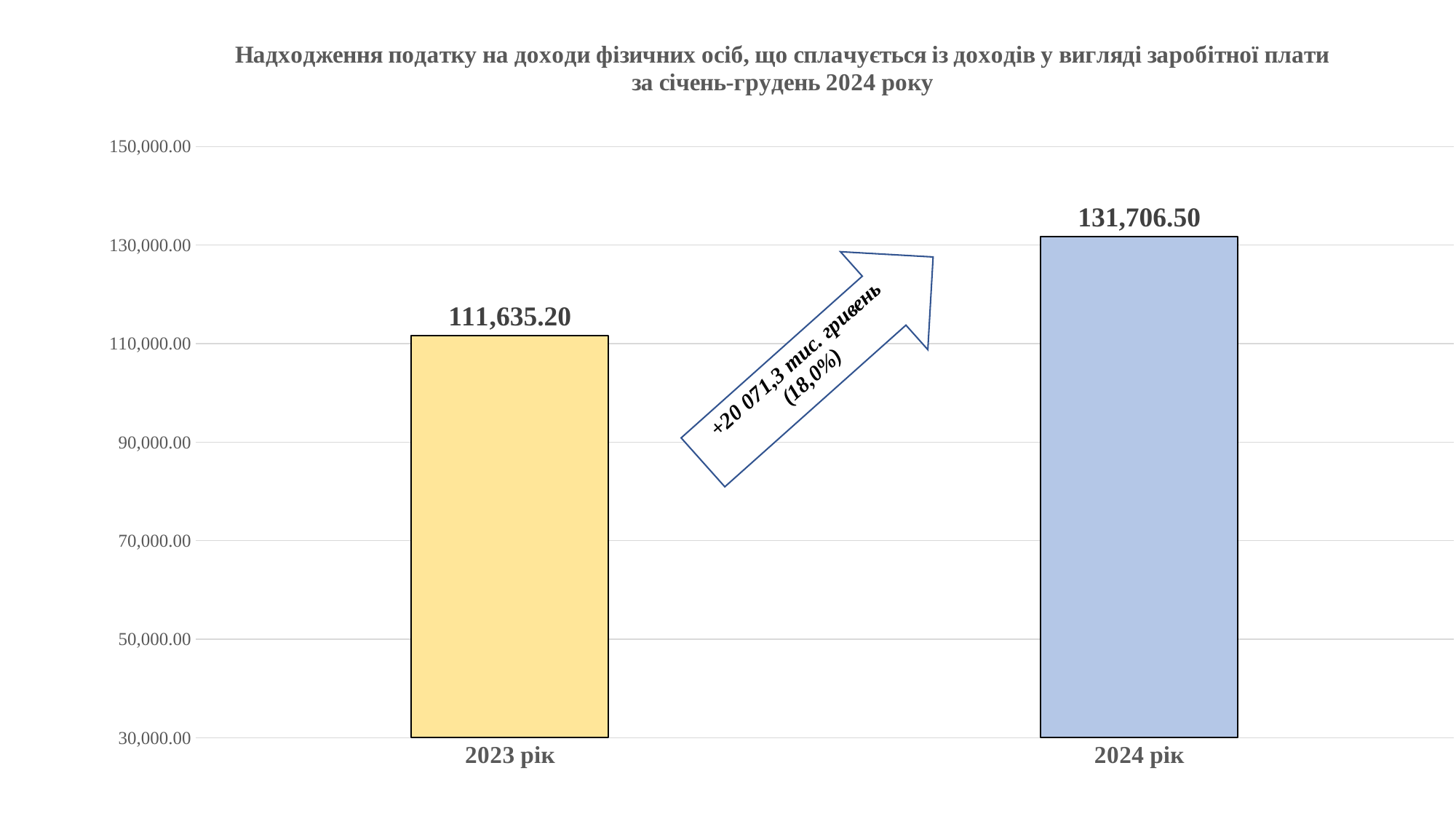

### Chart: Надходження податку на доходи фізичних осіб, що сплачується із доходів у вигляді заробітної плати
за січень-грудень 2024 року

| Category |  |
|---|---|
| 2023 рік | 111635.2 |
| 2024 рік | 131706.5 |